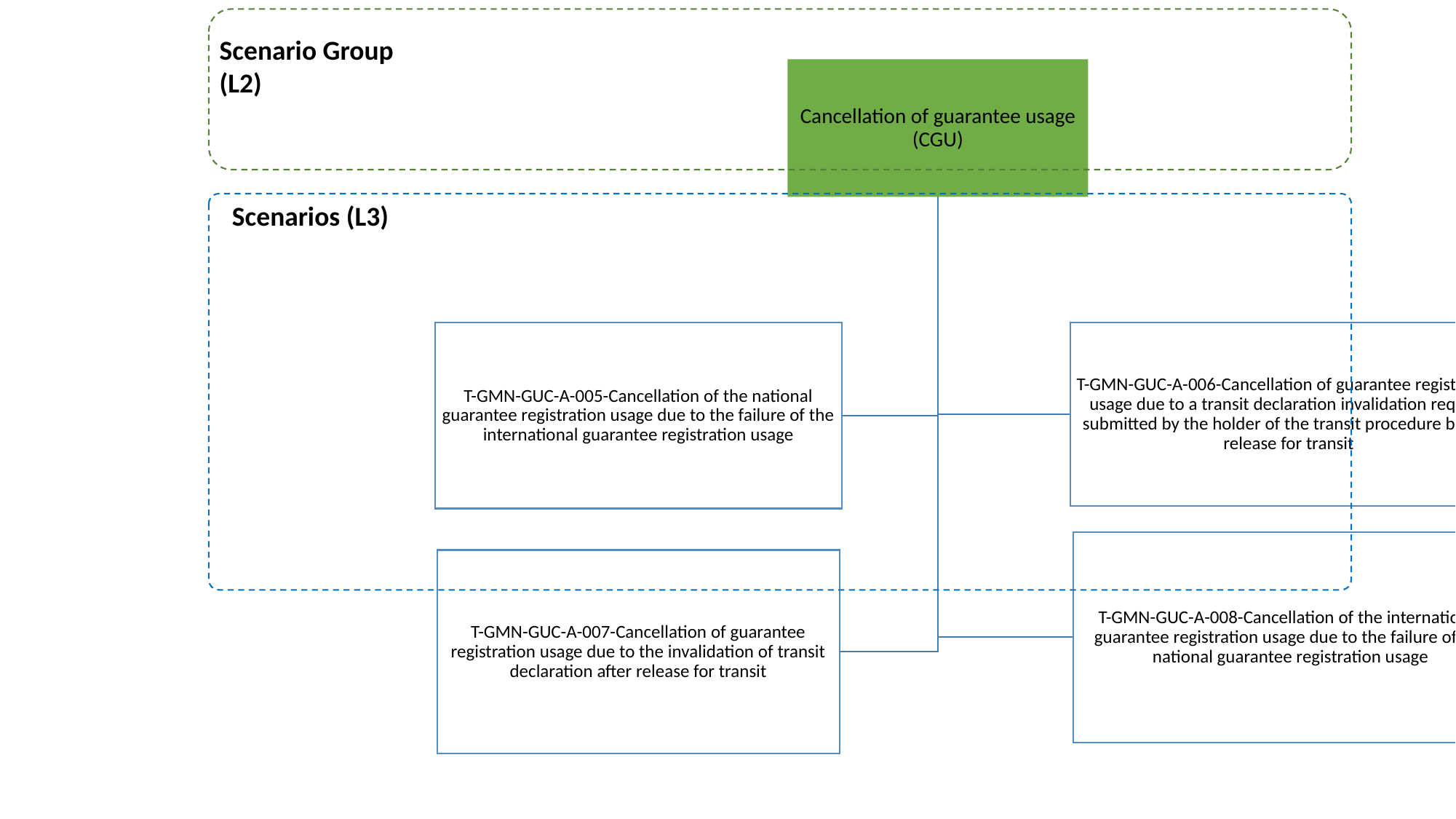

Scenario Group (L2)
Cancellation of guarantee usage (CGU)
T-GMN-GUC-A-005-Cancellation of the national guarantee registration usage due to the failure of the international guarantee registration usage
T-GMN-GUC-A-006-Cancellation of guarantee registration usage due to a transit declaration invalidation request submitted by the holder of the transit procedure before release for transit
T-GMN-GUC-A-007-Cancellation of guarantee registration usage due to the invalidation of transit declaration after release for transit
T-GMN-GUC-A-008-Cancellation of the international guarantee registration usage due to the failure of the national guarantee registration usage

Scenarios (L3)